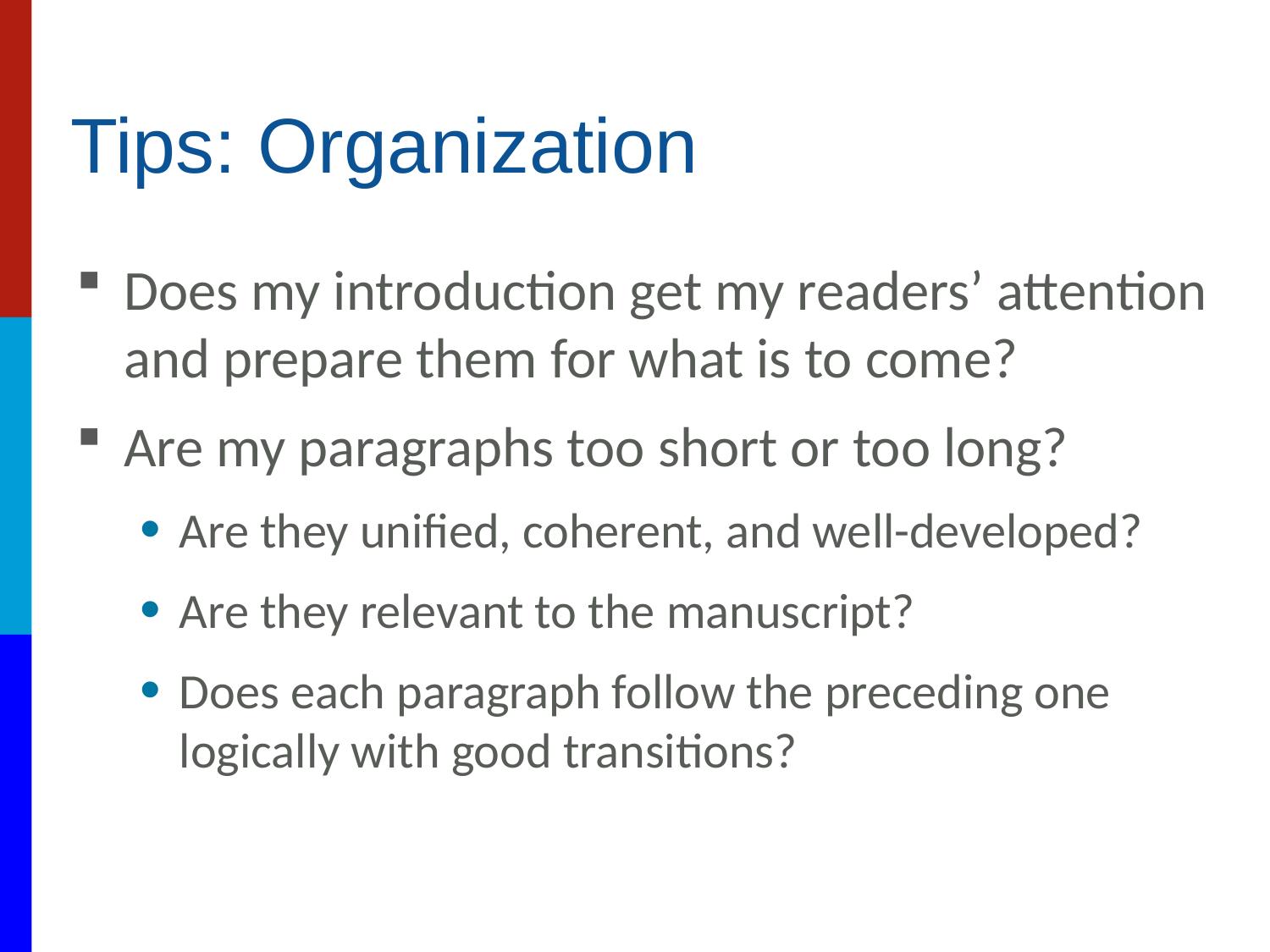

# Tips: Organization
Does my introduction get my readers’ attention and prepare them for what is to come?
Are my paragraphs too short or too long?
Are they unified, coherent, and well-developed?
Are they relevant to the manuscript?
Does each paragraph follow the preceding one logically with good transitions?